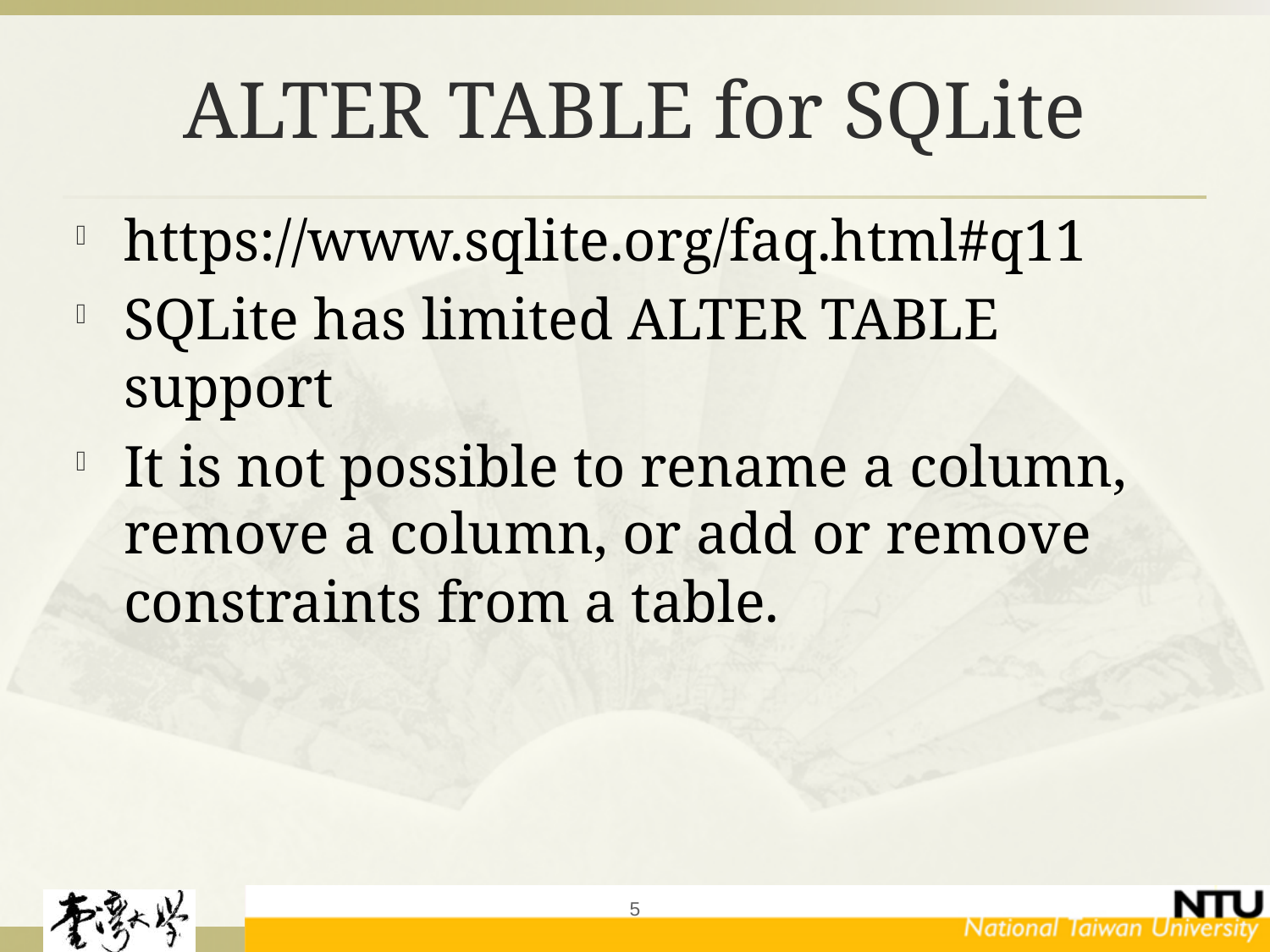

# ALTER TABLE for SQLite
https://www.sqlite.org/faq.html#q11
SQLite has limited ALTER TABLE support
It is not possible to rename a column, remove a column, or add or remove constraints from a table.
5